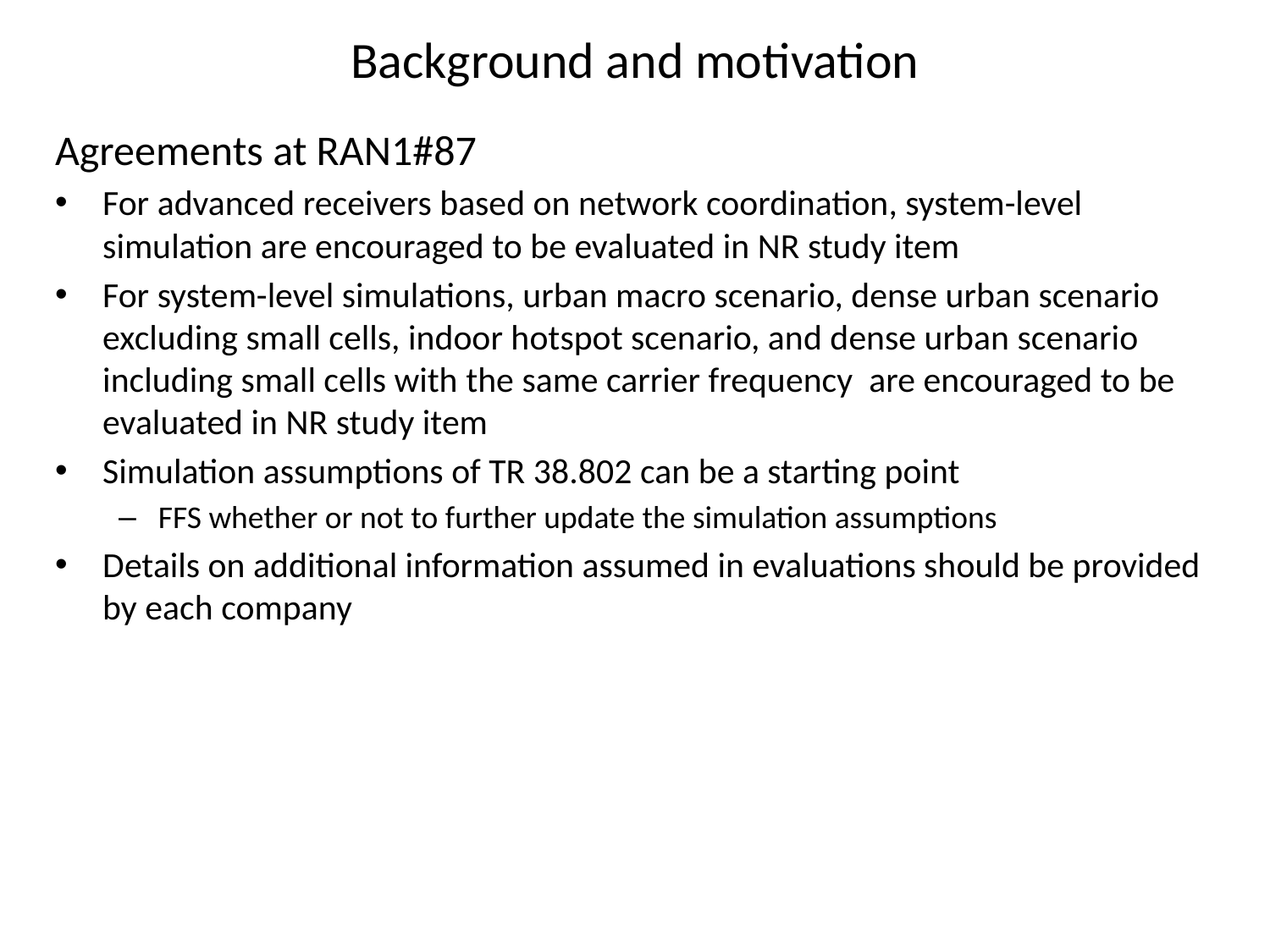

# Background and motivation
Agreements at RAN1#87
For advanced receivers based on network coordination, system-level simulation are encouraged to be evaluated in NR study item
For system-level simulations, urban macro scenario, dense urban scenario excluding small cells, indoor hotspot scenario, and dense urban scenario including small cells with the same carrier frequency  are encouraged to be evaluated in NR study item
Simulation assumptions of TR 38.802 can be a starting point
FFS whether or not to further update the simulation assumptions
Details on additional information assumed in evaluations should be provided by each company